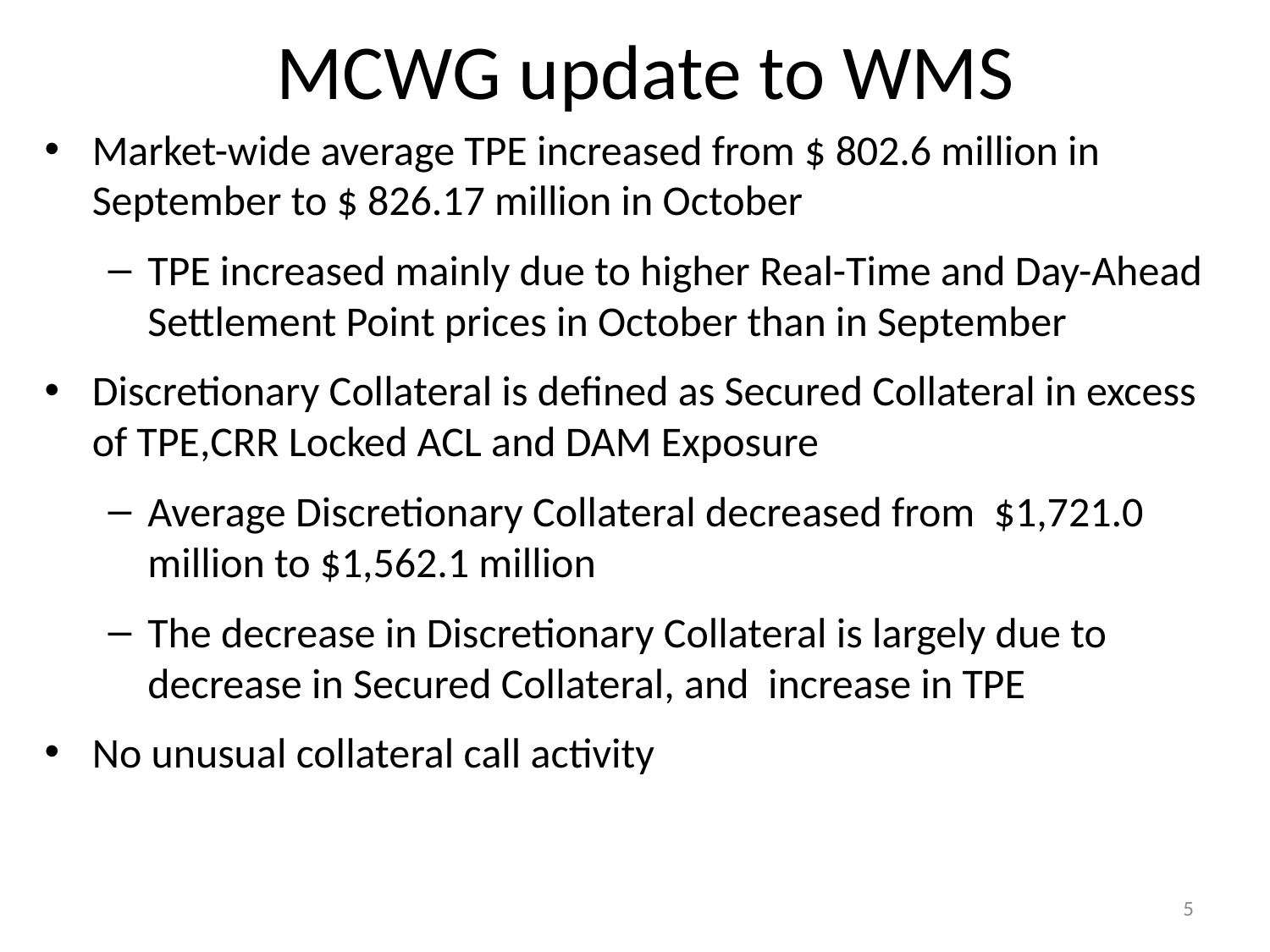

# MCWG update to WMS
Market-wide average TPE increased from $ 802.6 million in September to $ 826.17 million in October
TPE increased mainly due to higher Real-Time and Day-Ahead Settlement Point prices in October than in September
Discretionary Collateral is defined as Secured Collateral in excess of TPE,CRR Locked ACL and DAM Exposure
Average Discretionary Collateral decreased from  $1,721.0 million to $1,562.1 million
The decrease in Discretionary Collateral is largely due to decrease in Secured Collateral, and  increase in TPE
No unusual collateral call activity
5